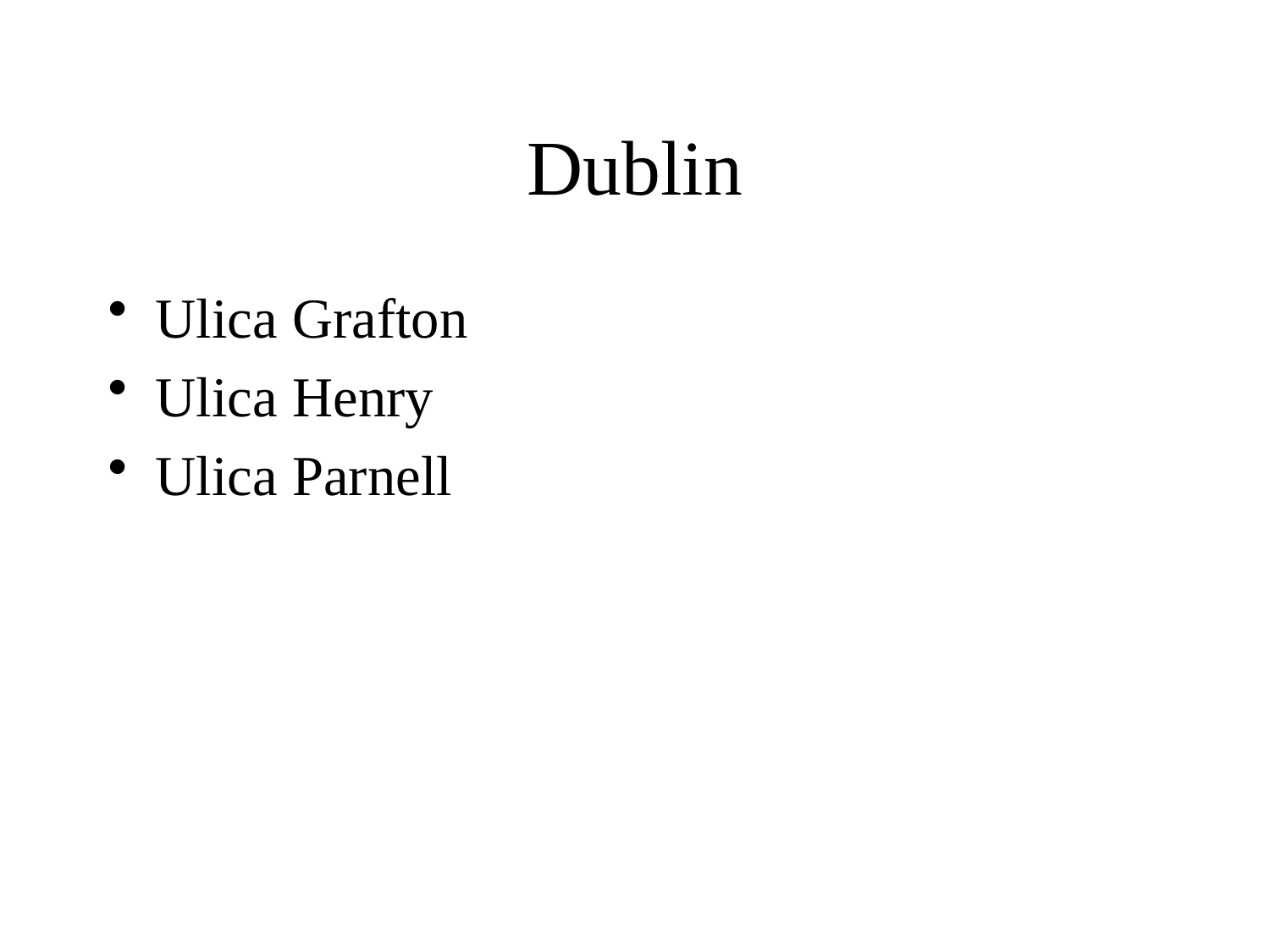

# Dublin
Ulica Grafton
Ulica Henry
Ulica Parnell